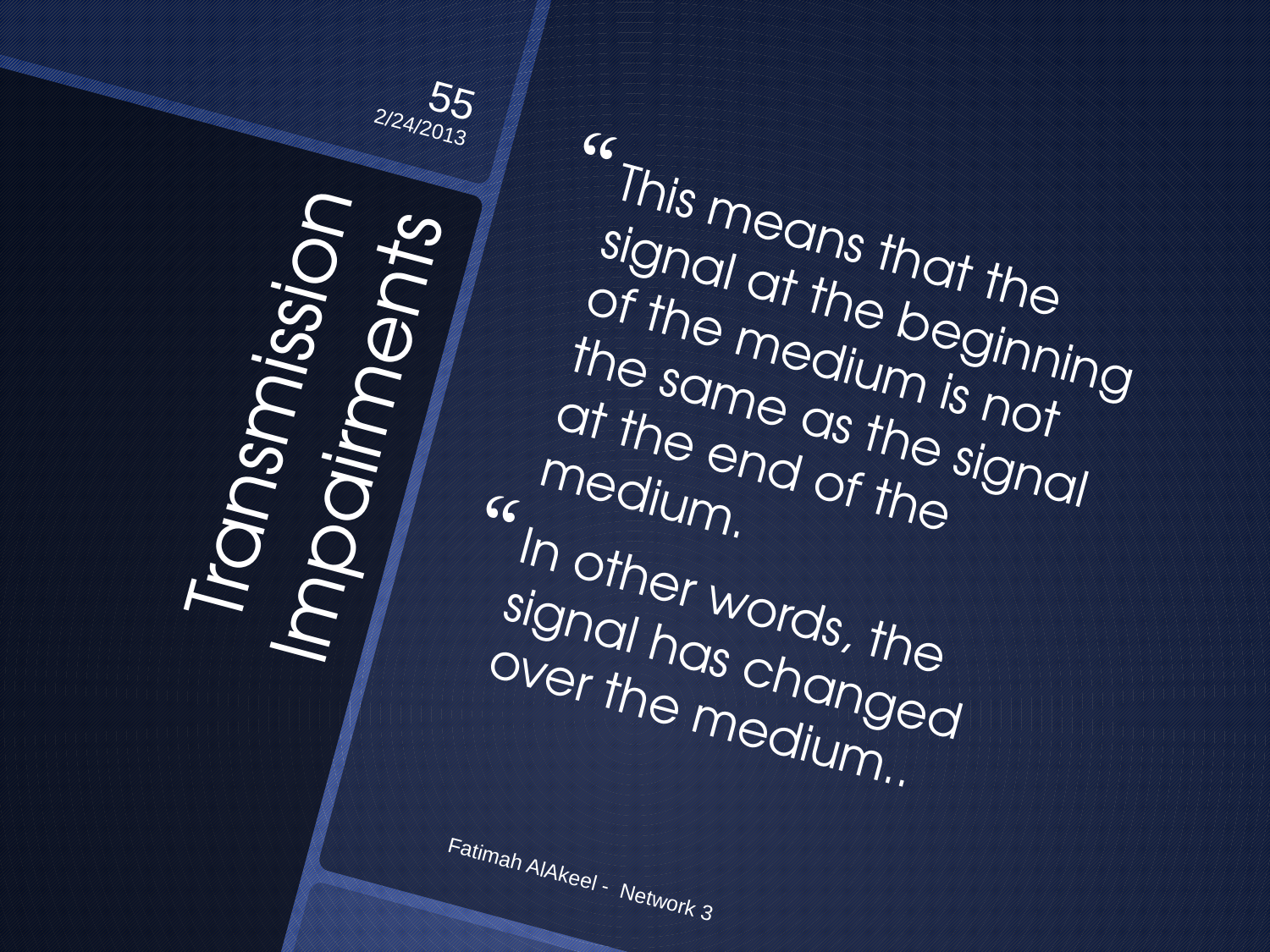

55
2/24/2013
This means that the signal at the beginning of the medium is not the same as the signal at the end of the medium.
In other words, the signal has changed over the medium..
# Transmission Impairments
Fatimah AlAkeel -  Network 3